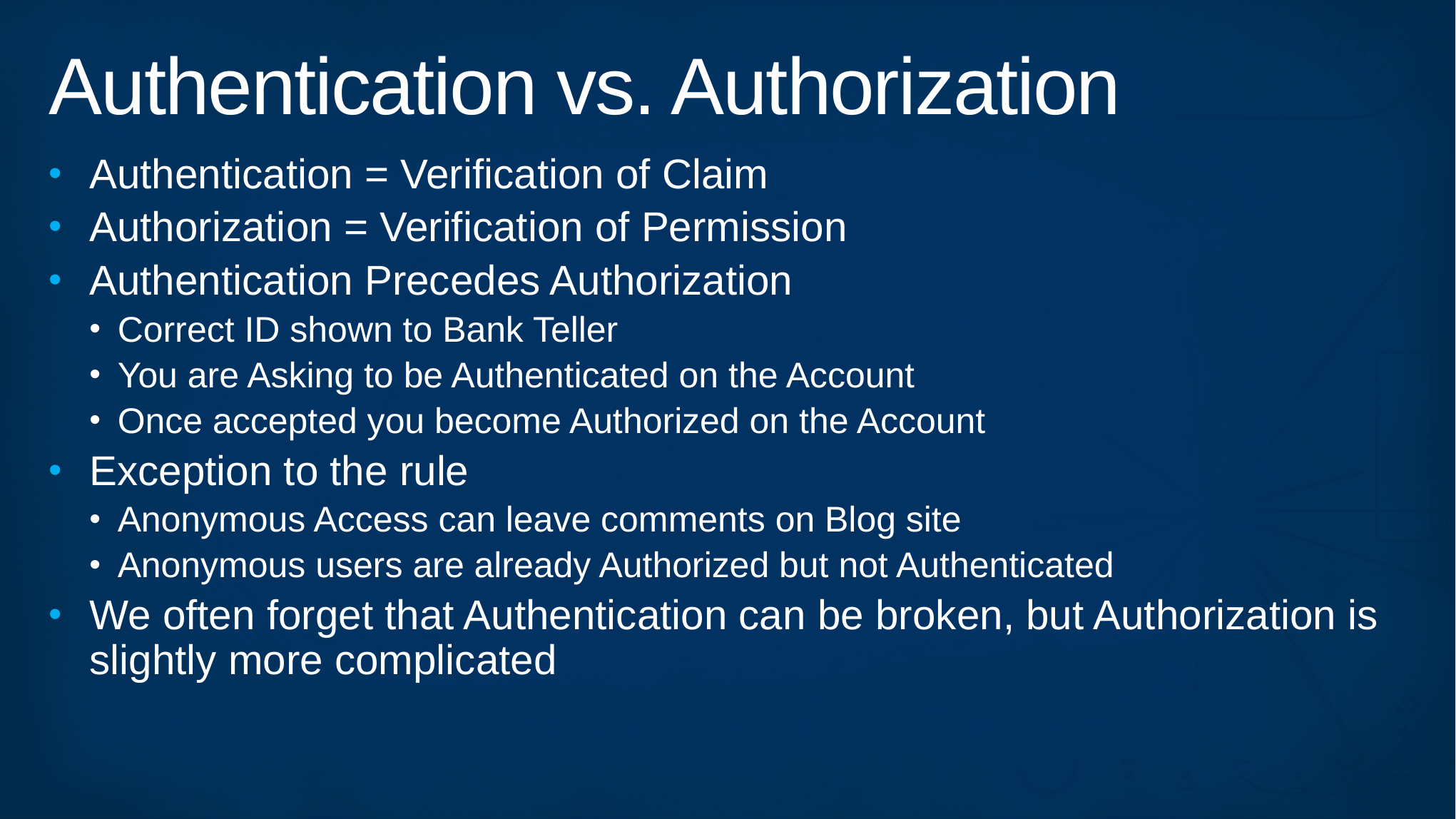

# Authentication vs. Authorization
Authentication = Verification of Claim
Authorization = Verification of Permission
Authentication Precedes Authorization
Correct ID shown to Bank Teller
You are Asking to be Authenticated on the Account
Once accepted you become Authorized on the Account
Exception to the rule
Anonymous Access can leave comments on Blog site
Anonymous users are already Authorized but not Authenticated
We often forget that Authentication can be broken, but Authorization is slightly more complicated